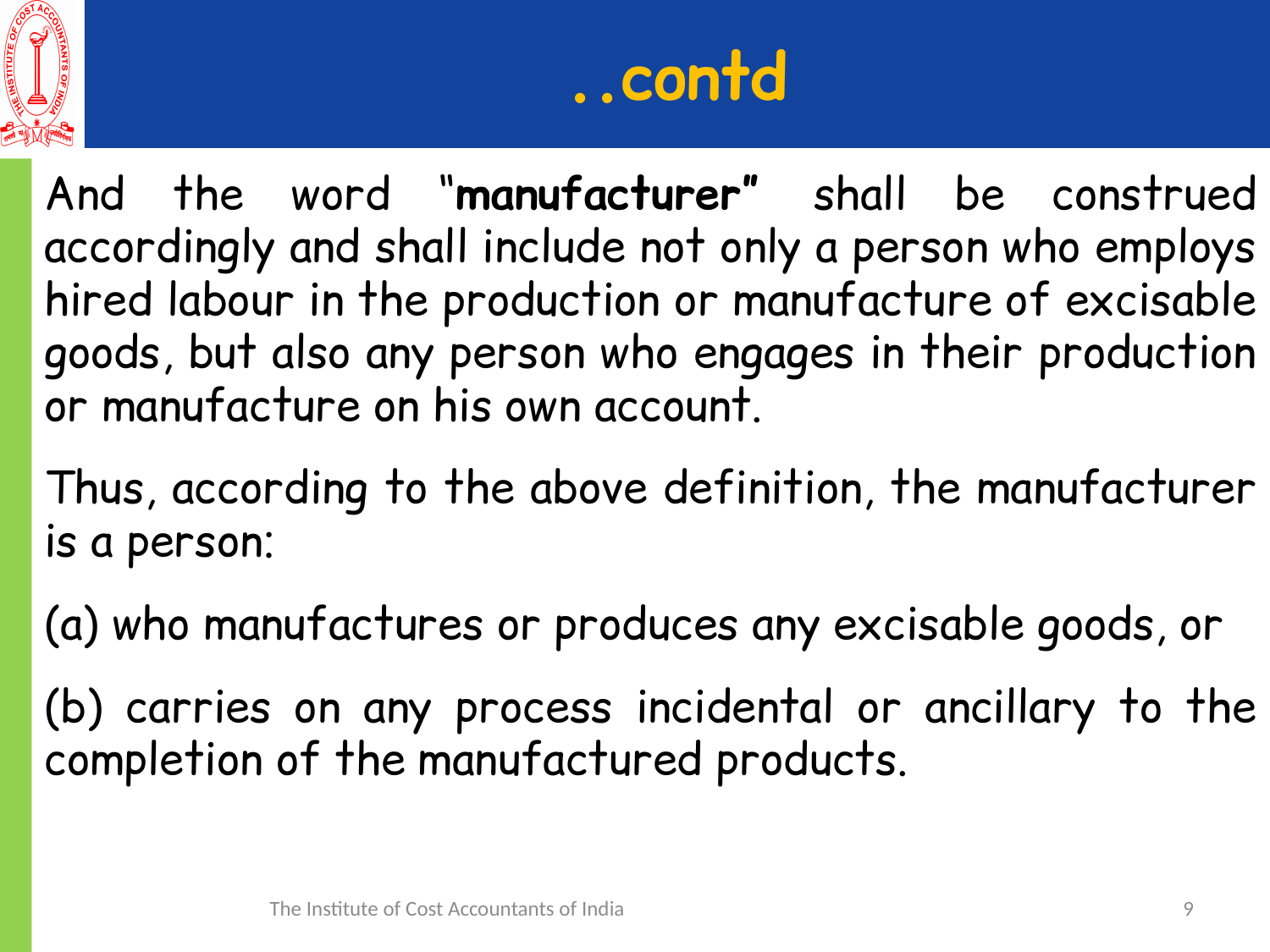

# ..contd
And the word “manufacturer” shall be construed accordingly and shall include not only a person who employs hired labour in the production or manufacture of excisable goods, but also any person who engages in their production or manufacture on his own account.
Thus, according to the above definition, the manufacturer is a person:
(a) who manufactures or produces any excisable goods, or
(b) carries on any process incidental or ancillary to the completion of the manufactured products.

The Institute of Cost Accountants of India
9